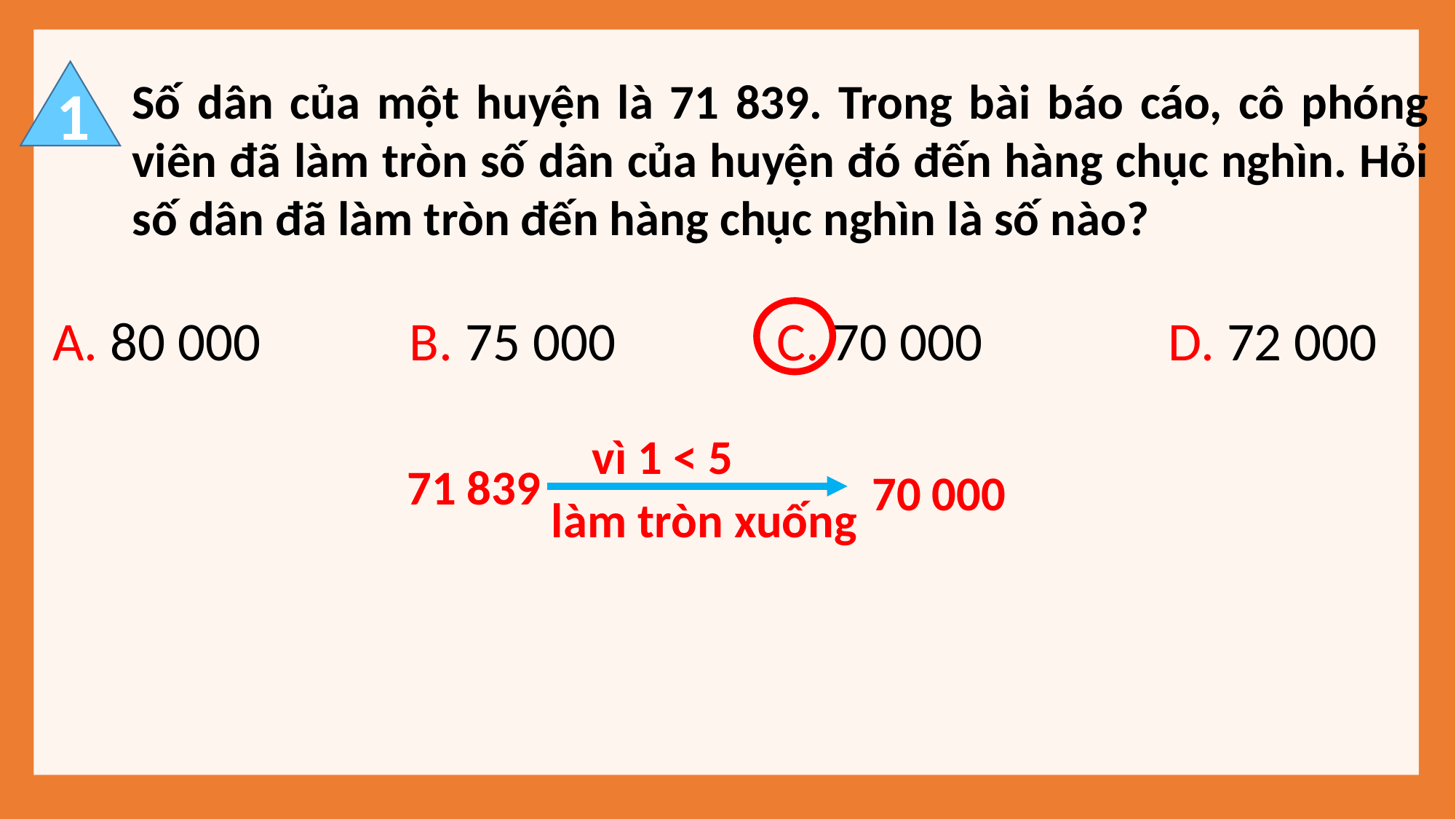

1
Số dân của một huyện là 71 839. Trong bài báo cáo, cô phóng viên đã làm tròn số dân của huyện đó đến hàng chục nghìn. Hỏi số dân đã làm tròn đến hàng chục nghìn là số nào?
A. 80 000            B. 75 000             C. 70 000               D. 72 000

vì 1 < 5
71 839
70 000
làm tròn xuống